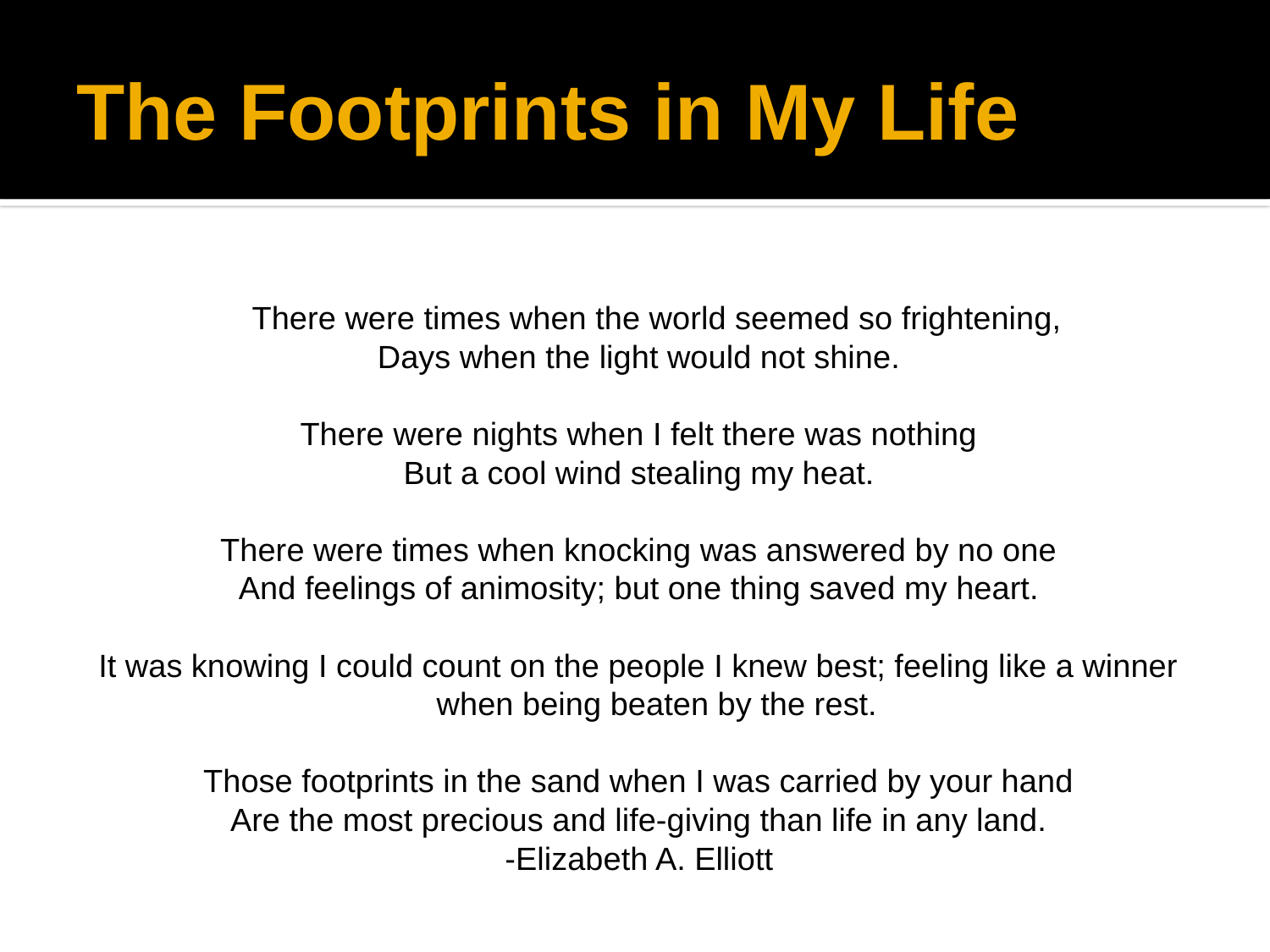

# The Footprints in My Life
There were times when the world seemed so frightening,
Days when the light would not shine.

There were nights when I felt there was nothing
But a cool wind stealing my heat.

There were times when knocking was answered by no one
And feelings of animosity; but one thing saved my heart.

It was knowing I could count on the people I knew best; feeling like a winner when being beaten by the rest.

Those footprints in the sand when I was carried by your hand
Are the most precious and life-giving than life in any land.
-Elizabeth A. Elliott